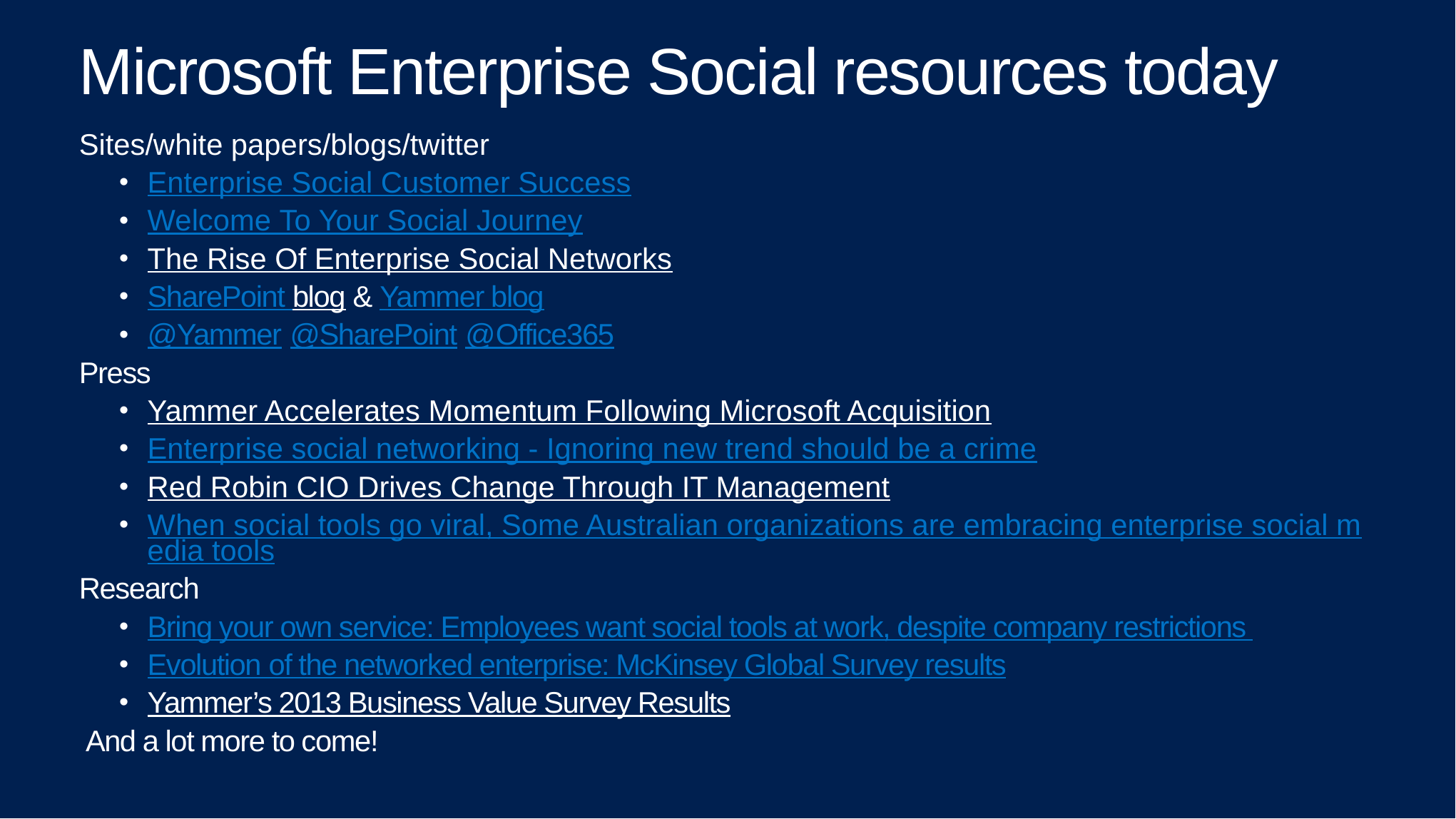

# Microsoft Enterprise Social resources today
Sites/white papers/blogs/twitter
Enterprise Social Customer Success
Welcome To Your Social Journey
The Rise Of Enterprise Social Networks
SharePoint blog & Yammer blog
@Yammer @SharePoint @Office365
Press
Yammer Accelerates Momentum Following Microsoft Acquisition
Enterprise social networking - Ignoring new trend should be a crime
Red Robin CIO Drives Change Through IT Management
When social tools go viral, Some Australian organizations are embracing enterprise social media tools
Research
Bring your own service: Employees want social tools at work, despite company restrictions
Evolution of the networked enterprise: McKinsey Global Survey results
Yammer’s 2013 Business Value Survey Results
And a lot more to come!